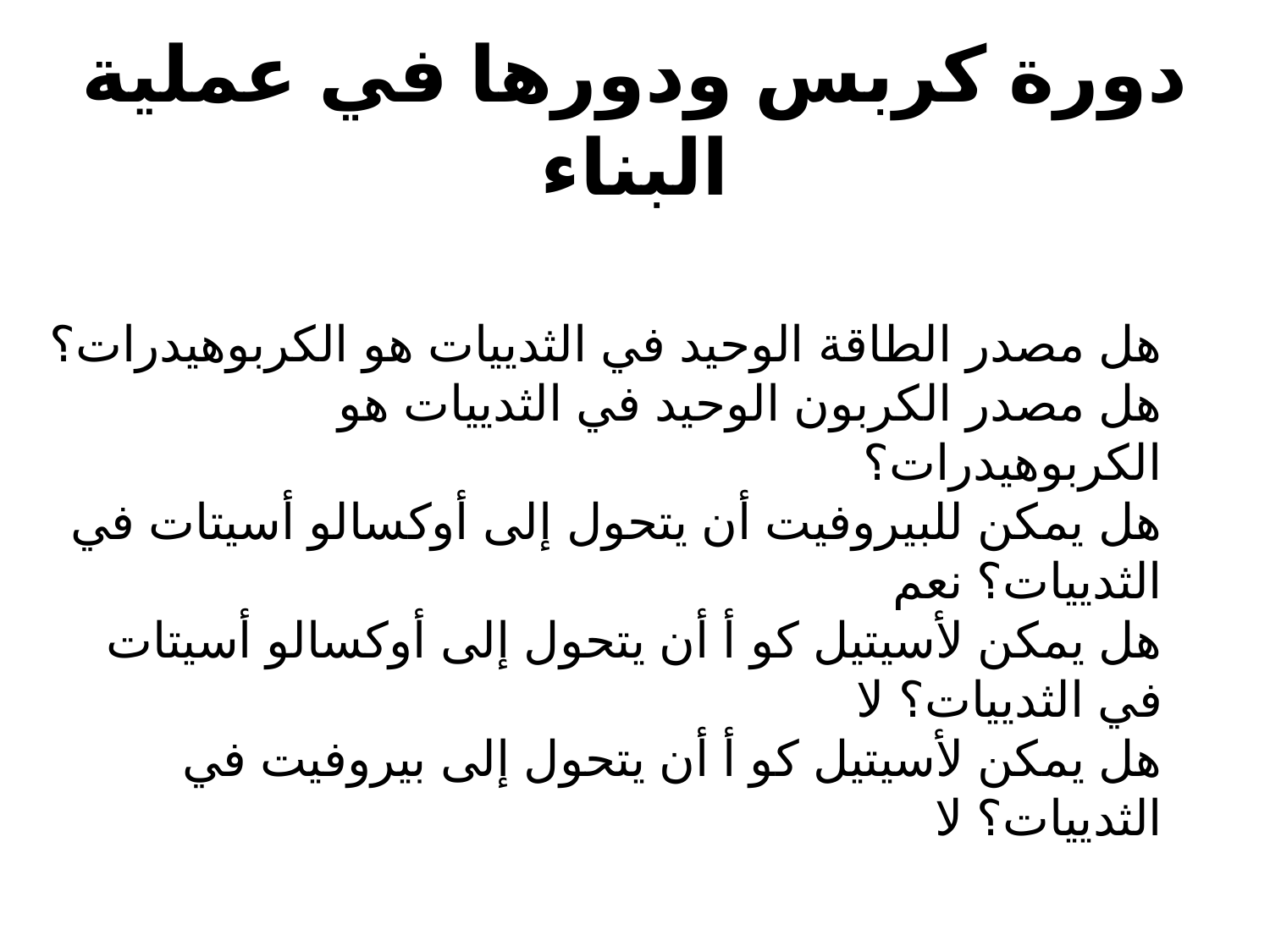

# دورة كربس ودورها في عملية البناء
هل مصدر الطاقة الوحيد في الثدييات هو الكربوهيدرات؟
هل مصدر الكربون الوحيد في الثدييات هو الكربوهيدرات؟
هل يمكن للبيروفيت أن يتحول إلى أوكسالو أسيتات في الثدييات؟ نعم
هل يمكن لأسيتيل كو أ أن يتحول إلى أوكسالو أسيتات في الثدييات؟ لا
هل يمكن لأسيتيل كو أ أن يتحول إلى بيروفيت في الثدييات؟ لا